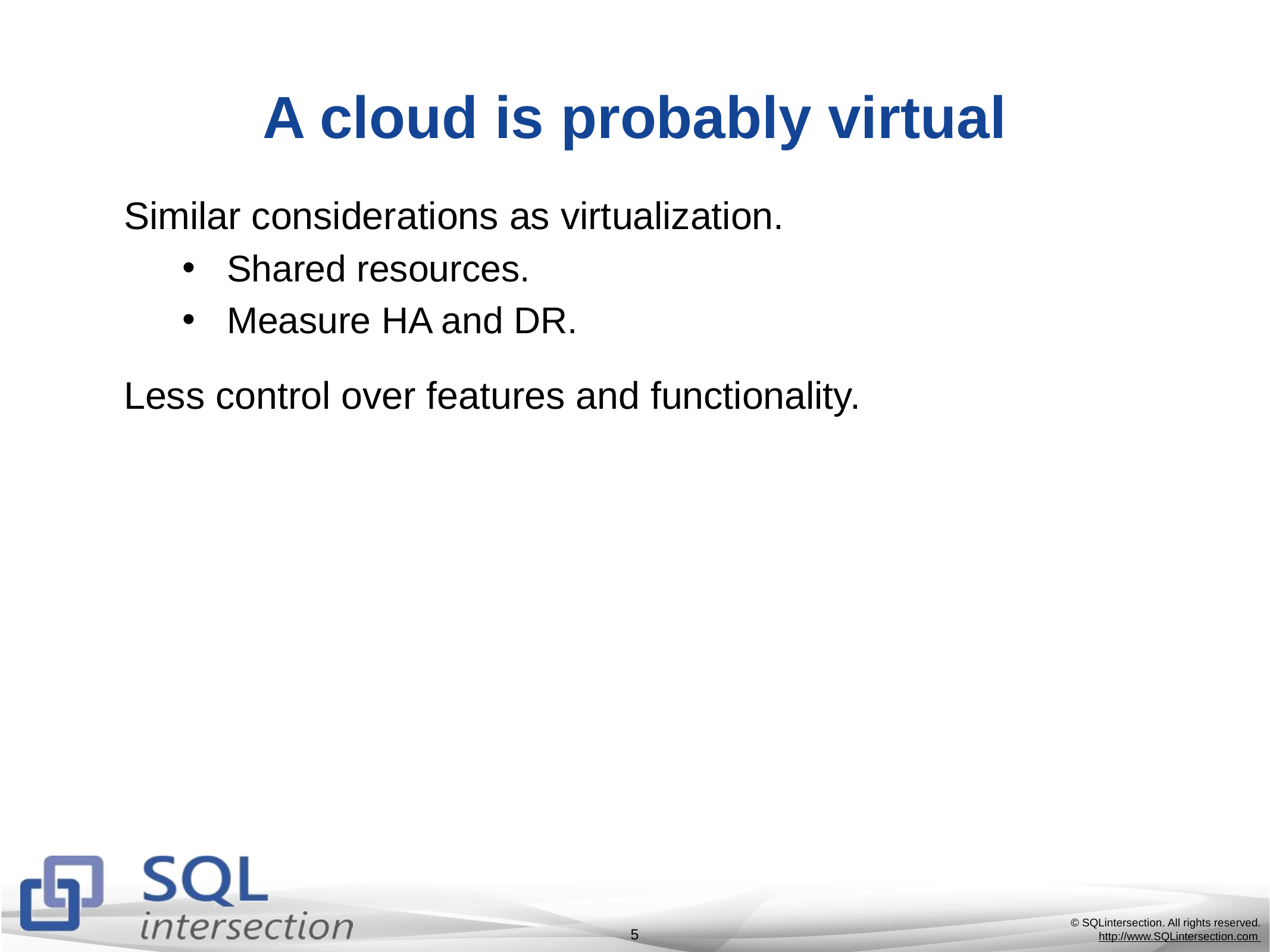

# A cloud is probably virtual
Similar considerations as virtualization.
Shared resources.
Measure HA and DR.
Less control over features and functionality.